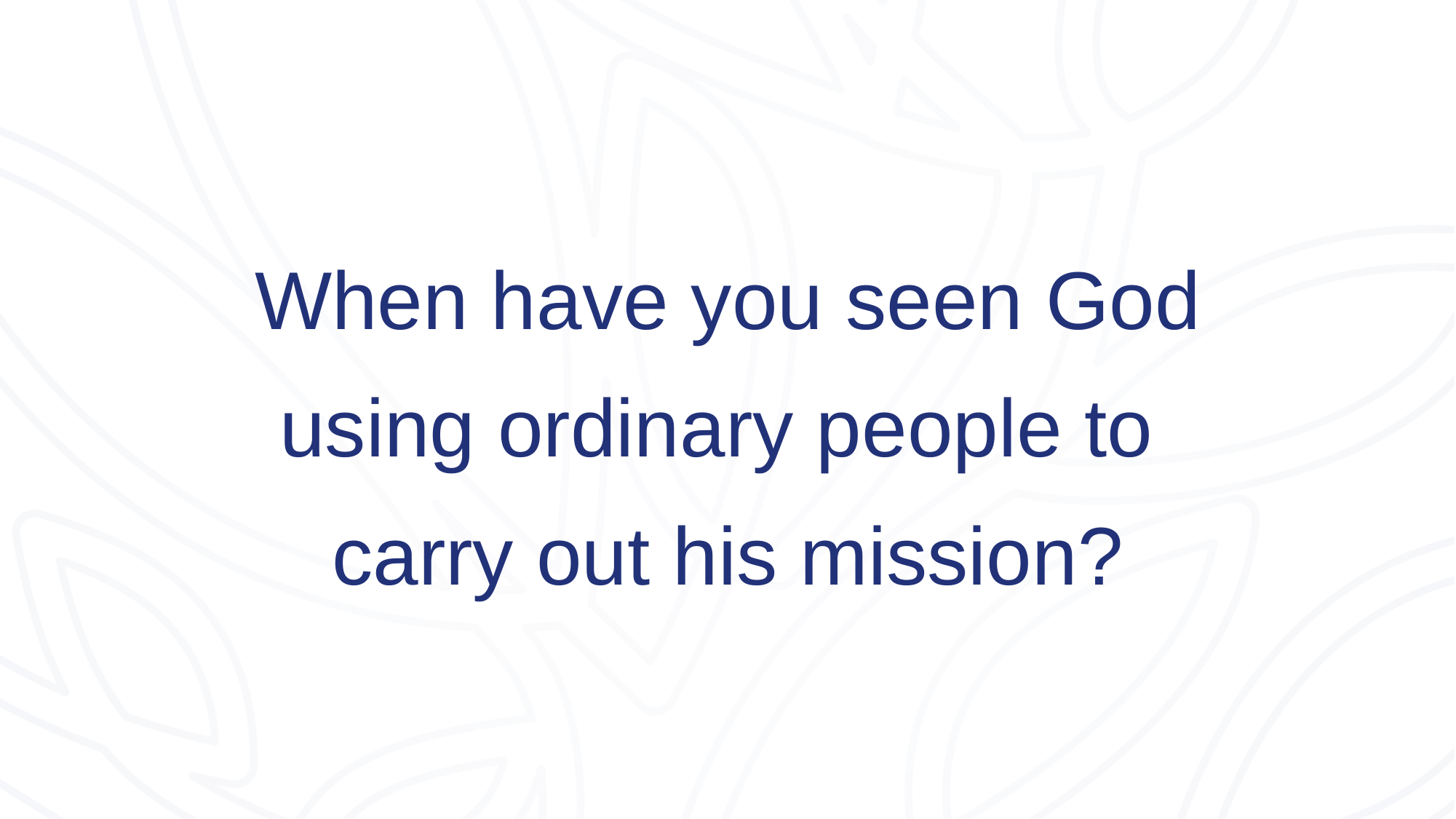

# When have you seen God using ordinary people to carry out his mission?